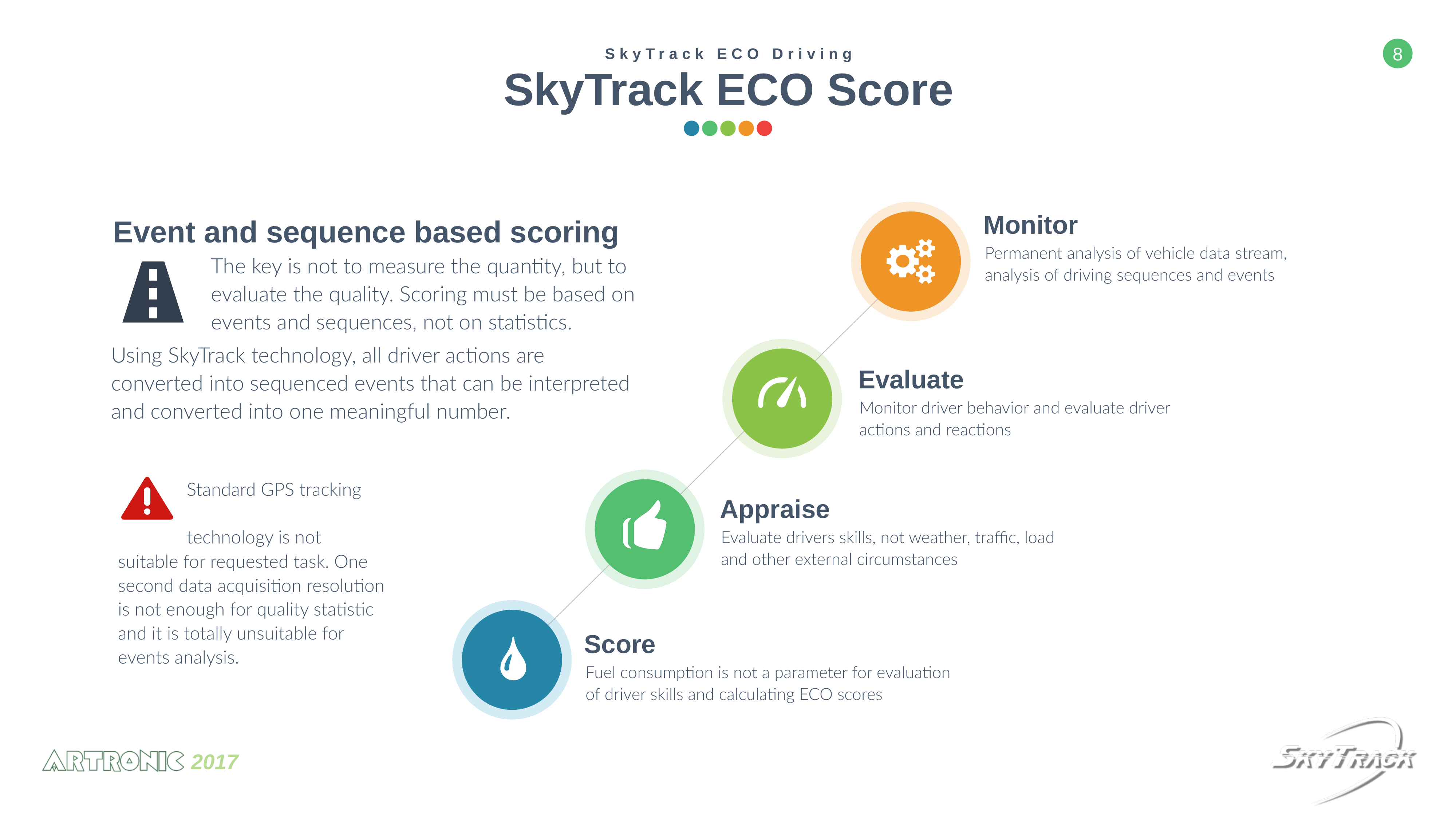

SkyTrack ECO Driving
SkyTrack ECO Score

Monitor

Event and sequence based scoring

Permanent analysis of vehicle data stream, analysis of driving sequences and events

The key is not to measure the quantity, but to evaluate the quality. Scoring must be based on events and sequences, not on statistics.

Using SkyTrack technology, all driver actions are converted into sequenced events that can be interpreted and converted into one meaningful number.

Evaluate

Monitor driver behavior and evaluate driver actions and reactions
              Standard GPS tracking
              technology is not suitable for requested task. One second data acquisition resolution is not enough for quality statistic and it is totally unsuitable for events analysis.

Appraise

Evaluate drivers skills, not weather, traffic, load and other external circumstances

Score

Fuel consumption is not a parameter for evaluation of driver skills and calculating ECO scores